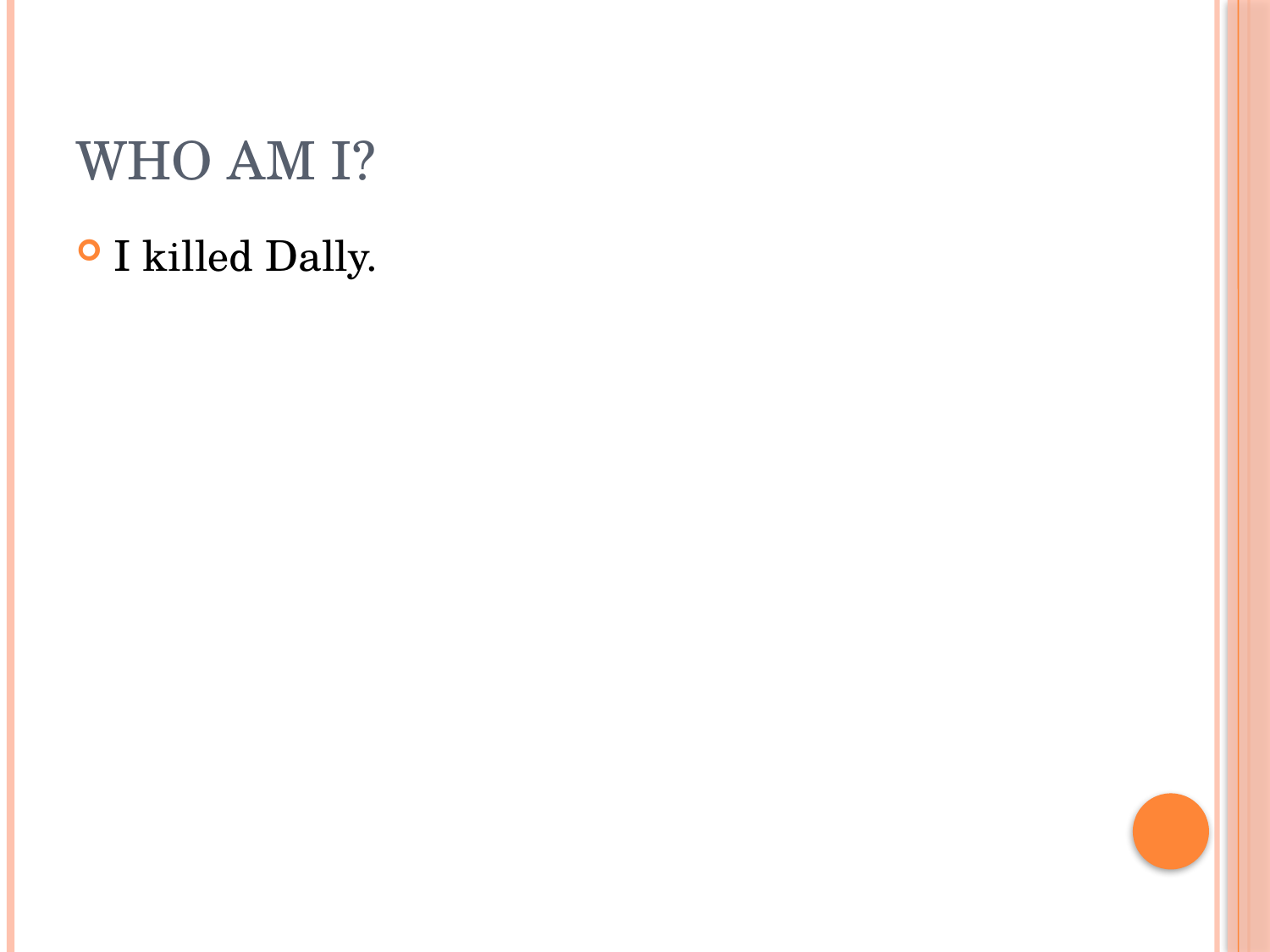

# Who Am I?
I killed Dally.